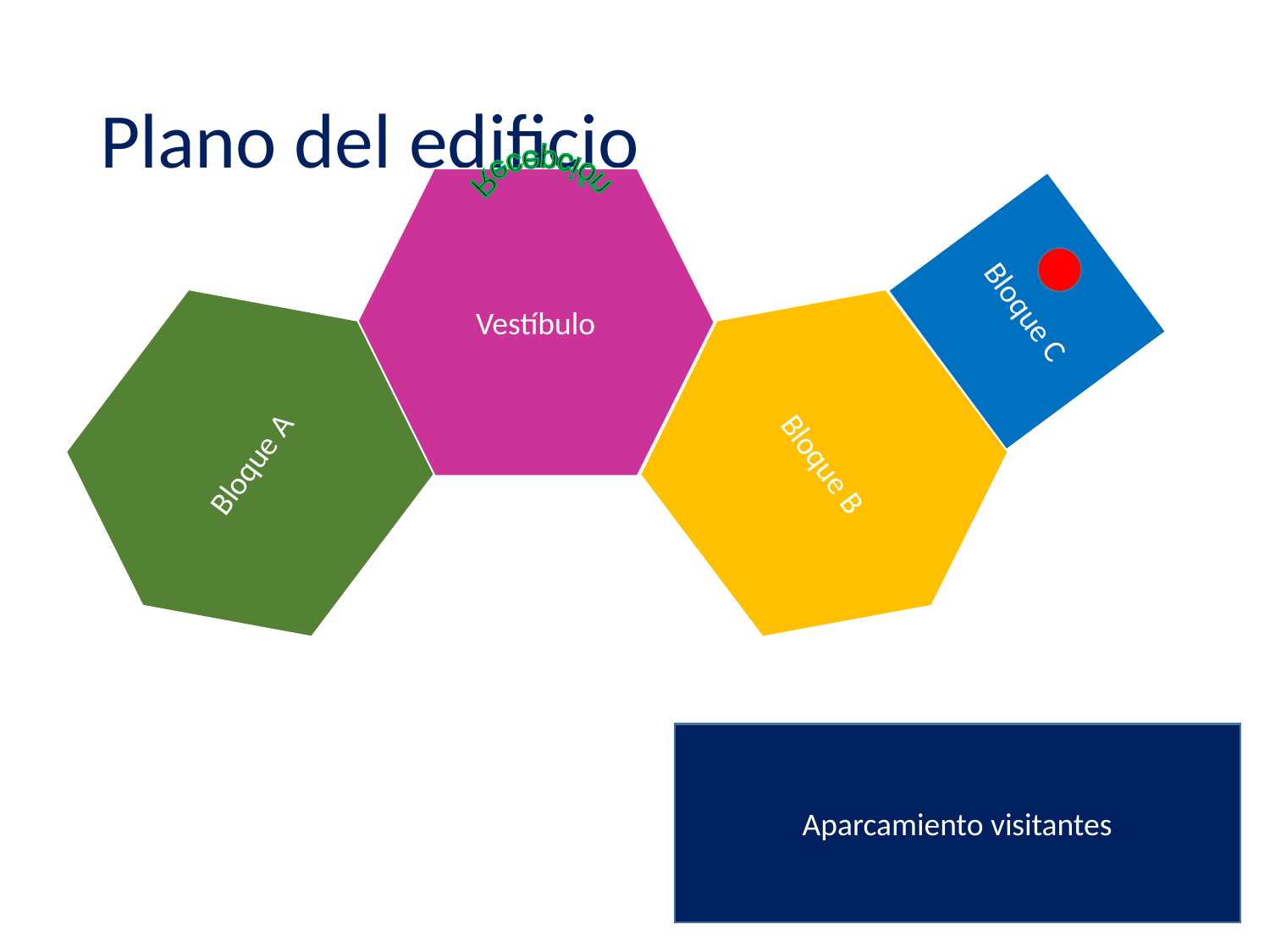

# Plano del edificio
Recepción
Vestíbulo
Bloque C
Bloque A
Bloque B
Aparcamiento visitantes